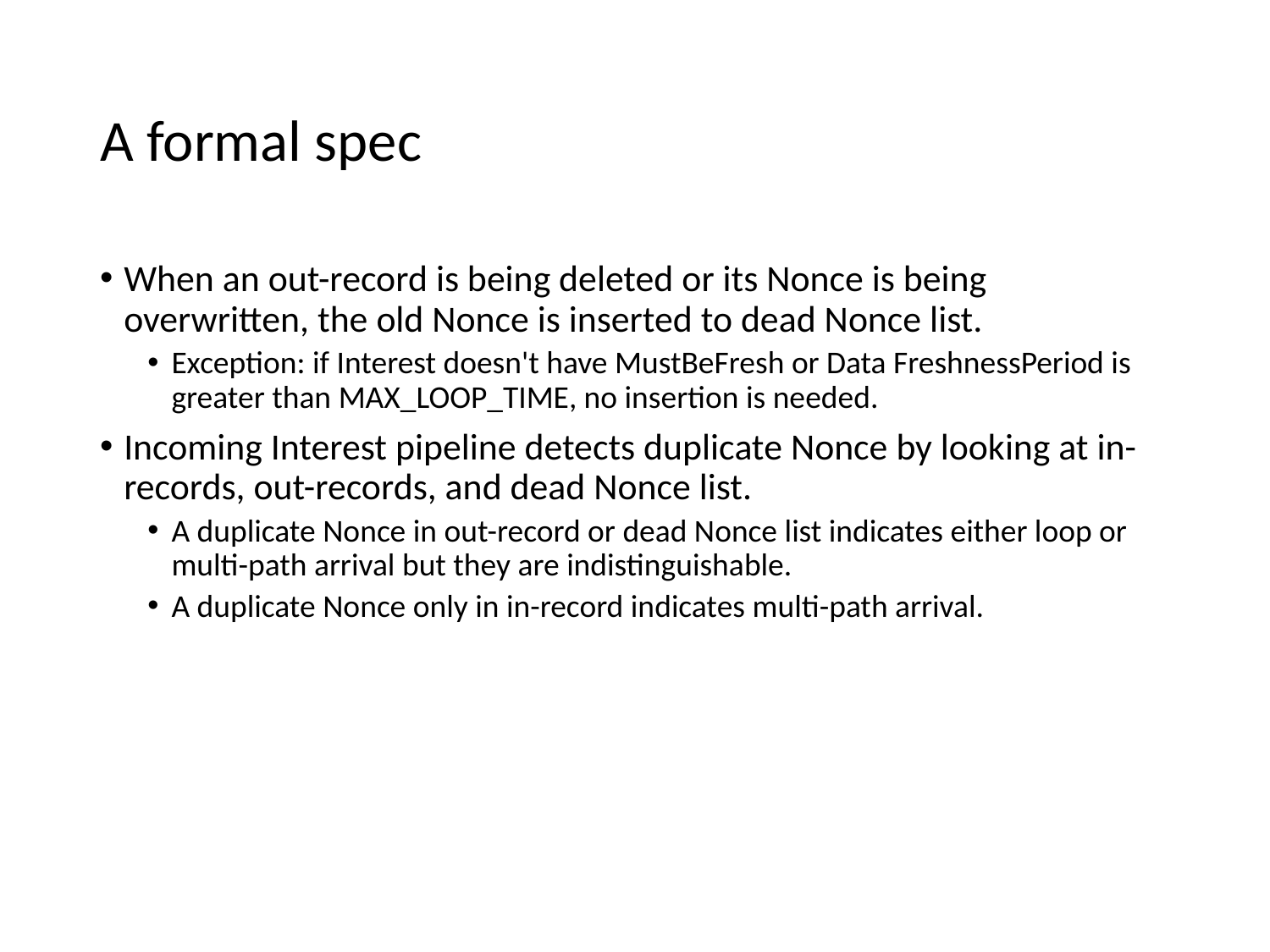

# A formal spec
When an out-record is being deleted or its Nonce is being overwritten, the old Nonce is inserted to dead Nonce list.
Exception: if Interest doesn't have MustBeFresh or Data FreshnessPeriod is greater than MAX_LOOP_TIME, no insertion is needed.
Incoming Interest pipeline detects duplicate Nonce by looking at in-records, out-records, and dead Nonce list.
A duplicate Nonce in out-record or dead Nonce list indicates either loop or multi-path arrival but they are indistinguishable.
A duplicate Nonce only in in-record indicates multi-path arrival.